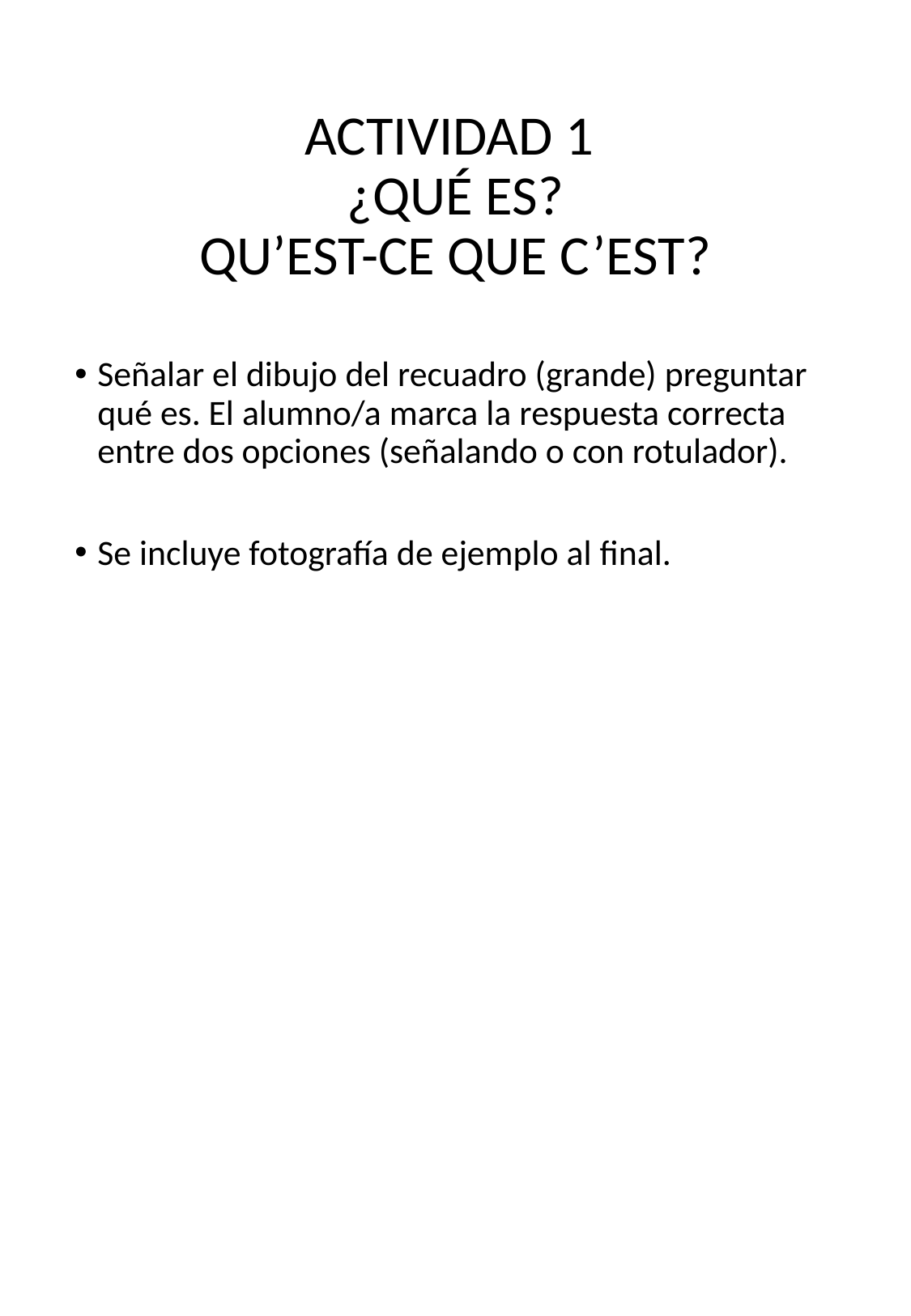

# ACTIVIDAD 1 ¿QUÉ ES? QU’EST-CE QUE C’EST?
Señalar el dibujo del recuadro (grande) preguntar qué es. El alumno/a marca la respuesta correcta entre dos opciones (señalando o con rotulador).

Se incluye fotografía de ejemplo al final.